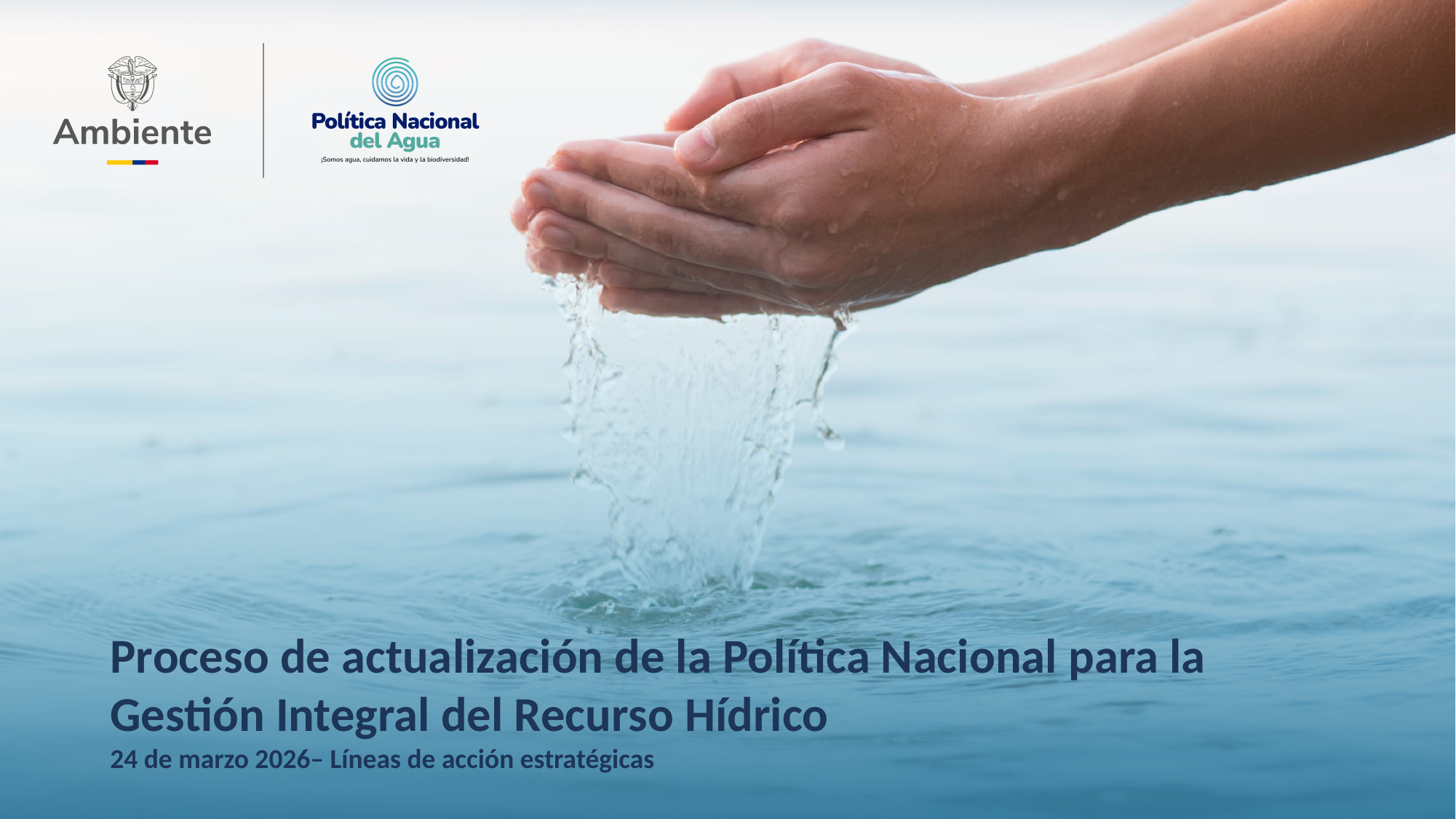

Proceso de actualización de la Política Nacional para la Gestión Integral del Recurso Hídrico
24 de marzo 2026– Líneas de acción estratégicas